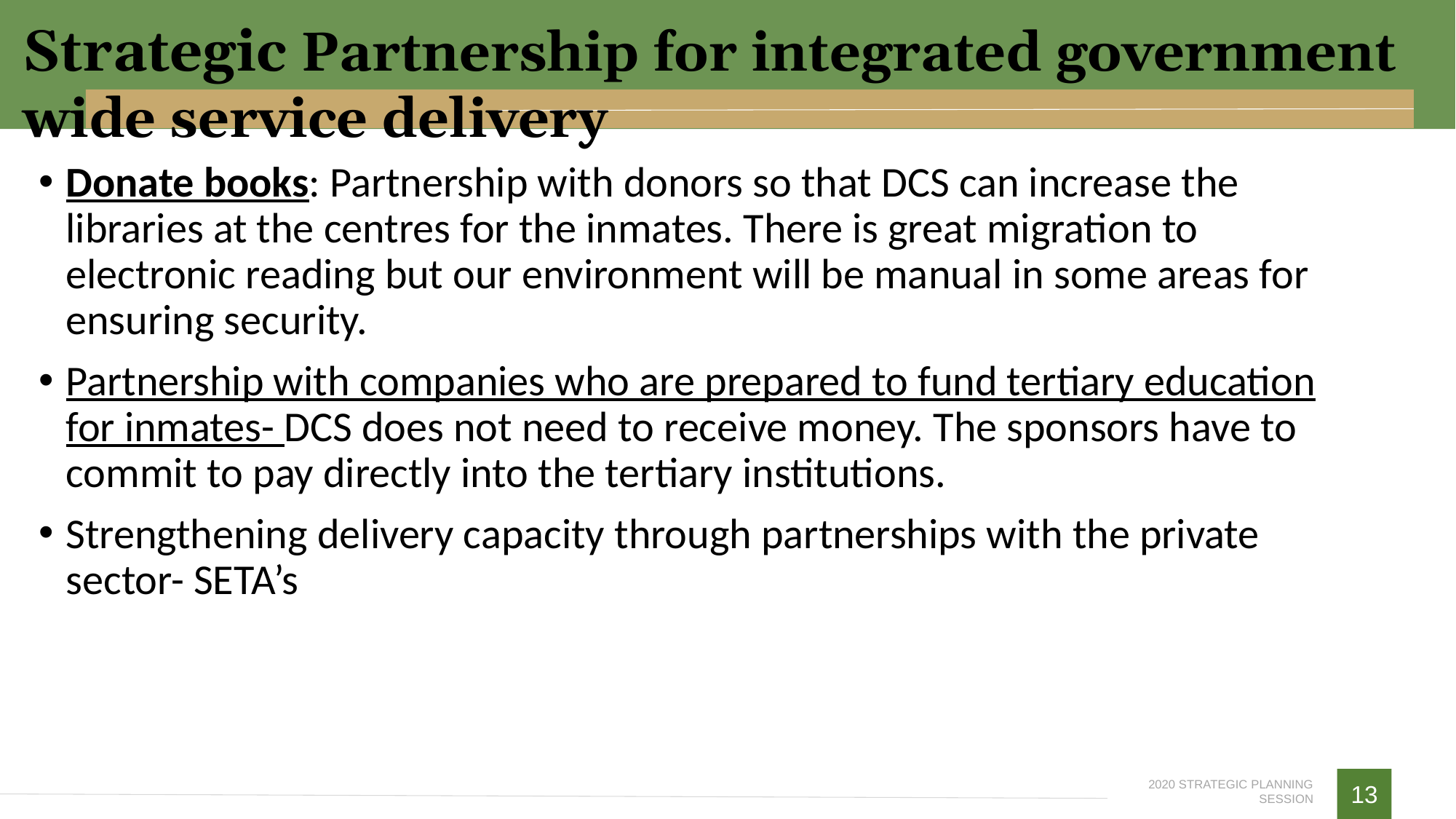

Strategic Partnership for integrated government wide service delivery
Donate books: Partnership with donors so that DCS can increase the libraries at the centres for the inmates. There is great migration to electronic reading but our environment will be manual in some areas for ensuring security.
Partnership with companies who are prepared to fund tertiary education for inmates- DCS does not need to receive money. The sponsors have to commit to pay directly into the tertiary institutions.
Strengthening delivery capacity through partnerships with the private sector- SETA’s